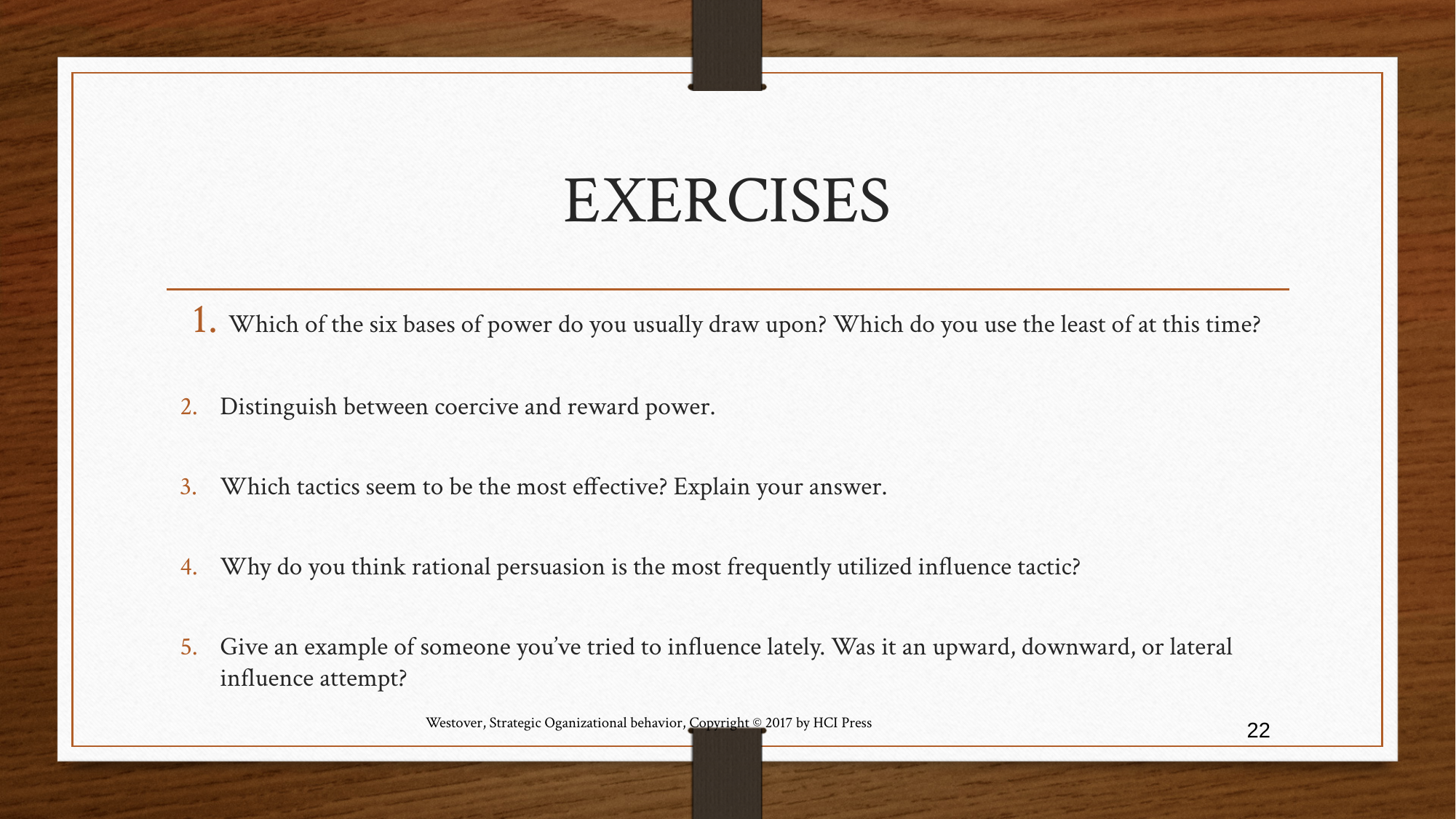

# EXERCISES
 Which of the six bases of power do you usually draw upon? Which do you use the least of at this time?

Distinguish between coercive and reward power.

Which tactics seem to be the most effective? Explain your answer.

Why do you think rational persuasion is the most frequently utilized influence tactic?

Give an example of someone you’ve tried to influence lately. Was it an upward, downward, or lateral influence attempt?
Westover, Strategic Oganizational behavior, Copyright © 2017 by HCI Press
22